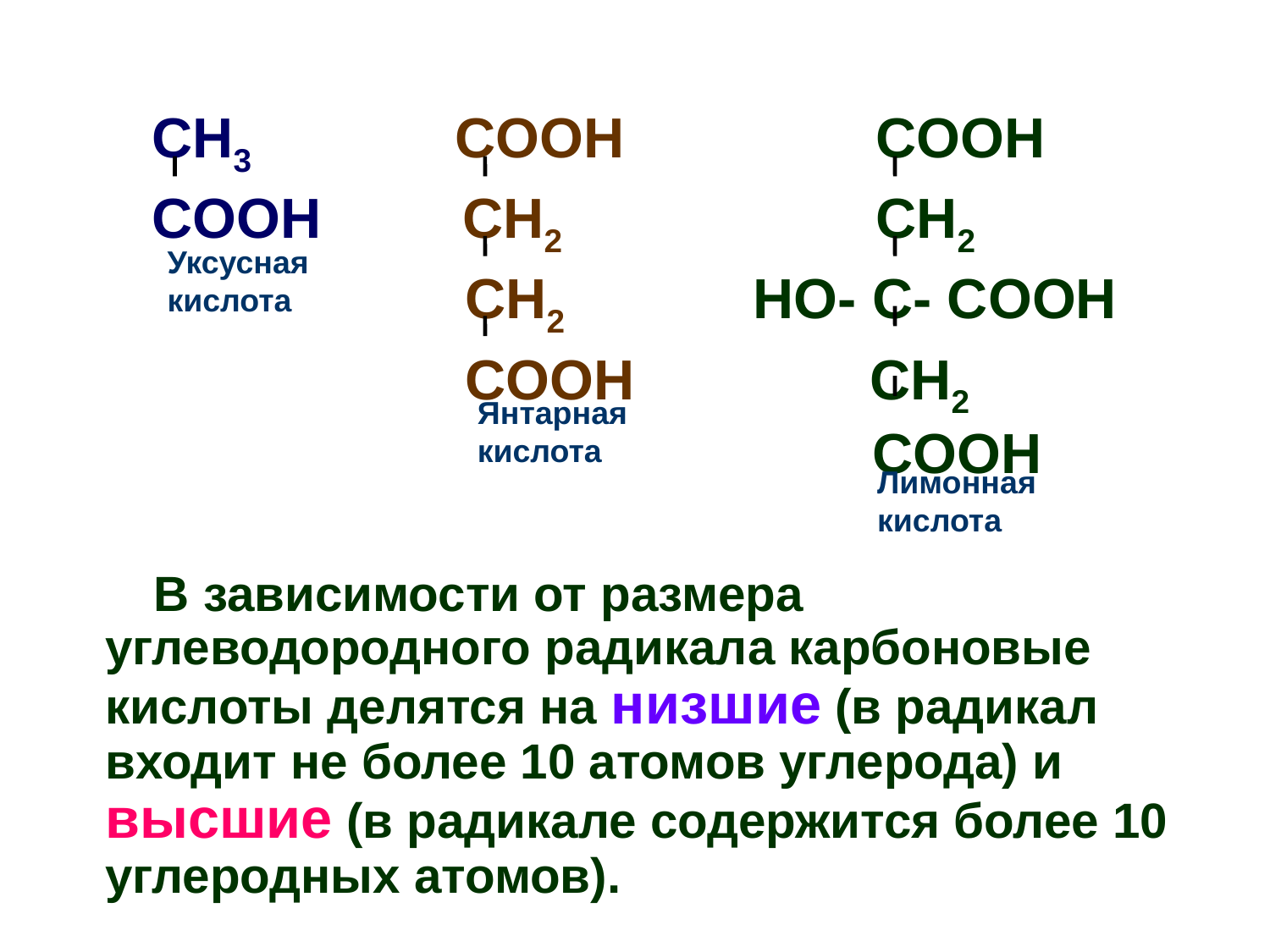

CH3             COOH                COOH
      COOH         CH2                    CH2
                          CH2            HO- C- COOH
                          COOH               CH2
                                                    COOH

       В зависимости от размера углеводородного радикала карбоновые кислоты делятся на низшие (в радикал входит не более 10 атомов углерода) и высшие (в радикале содержится более 10 углеродных атомов).

Уксусная кислота

Янтарная кислота
Лимонная кислота